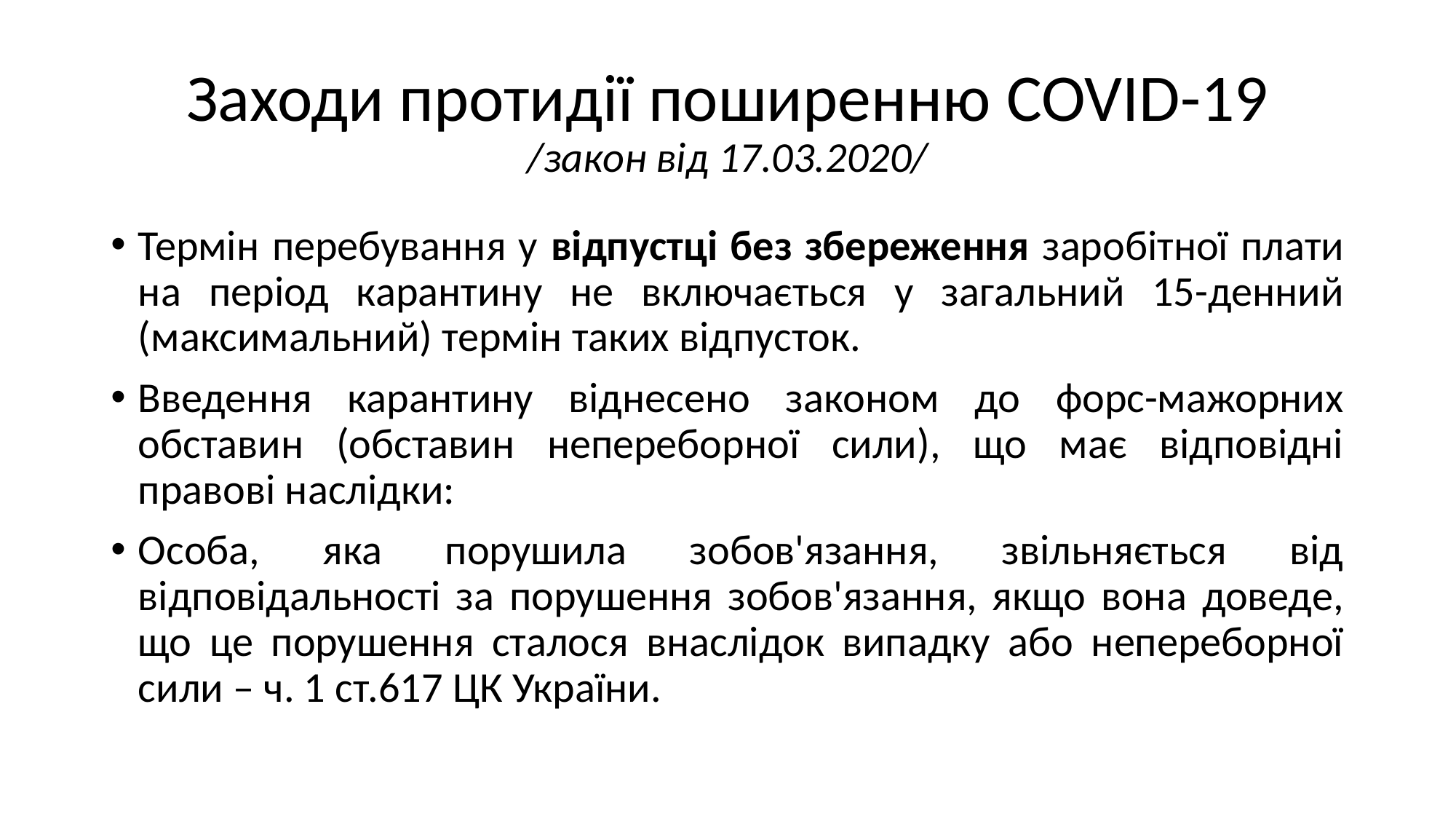

# Заходи протидії поширенню COVID-19 /закон від 17.03.2020/
Термін перебування у відпустці без збереження заробітної плати на період карантину не включається у загальний 15-денний (максимальний) термін таких відпусток.
Введення карантину віднесено законом до форс-мажорних обставин (обставин непереборної сили), що має відповідні правові наслідки:
Особа, яка порушила зобов'язання, звільняється від відповідальності за порушення зобов'язання, якщо вона доведе, що це порушення сталося внаслідок випадку або непереборної сили – ч. 1 ст.617 ЦК України.